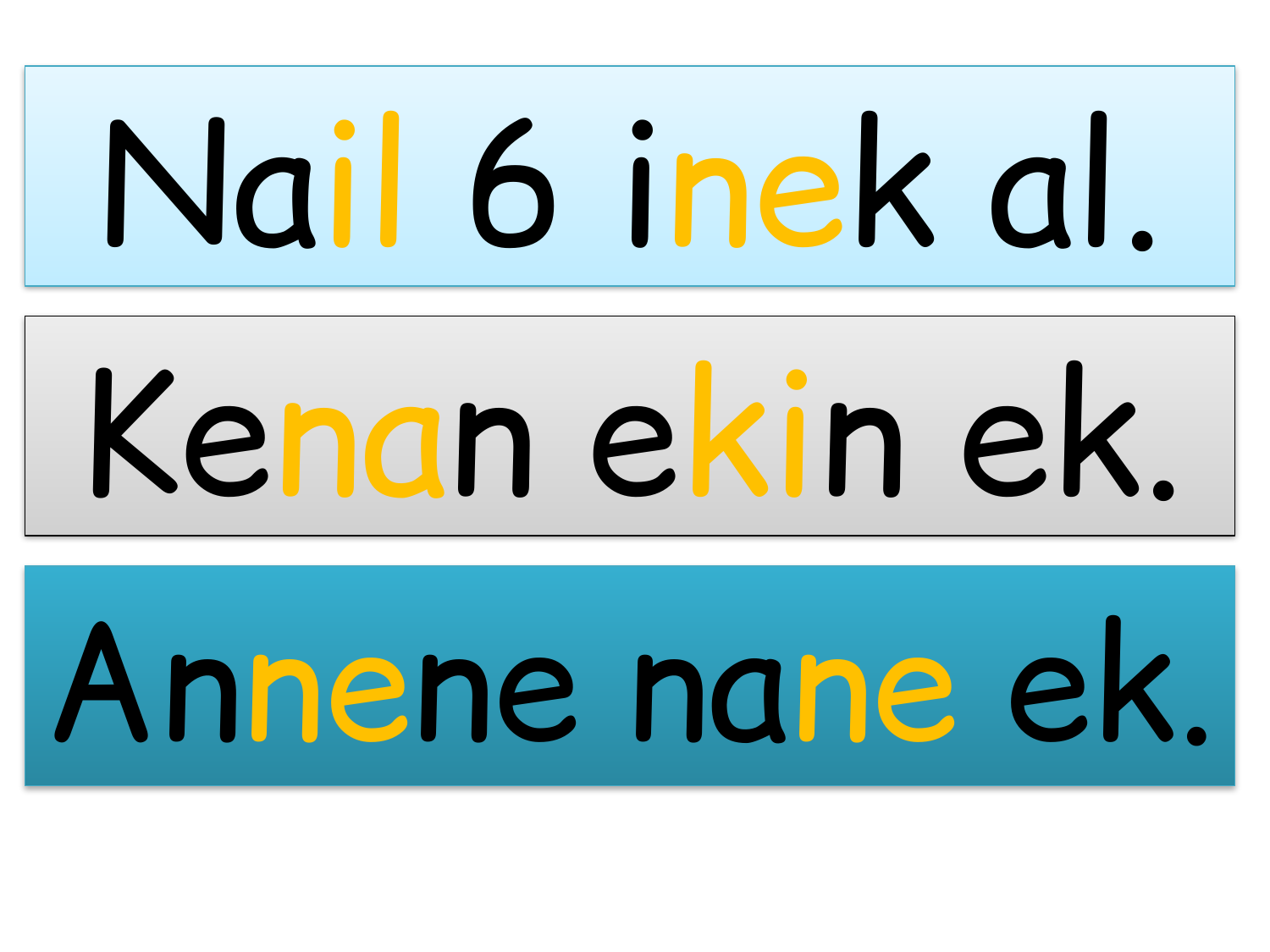

Nail 6 inek al.
Kenan ekin ek.
Annene nane ek.